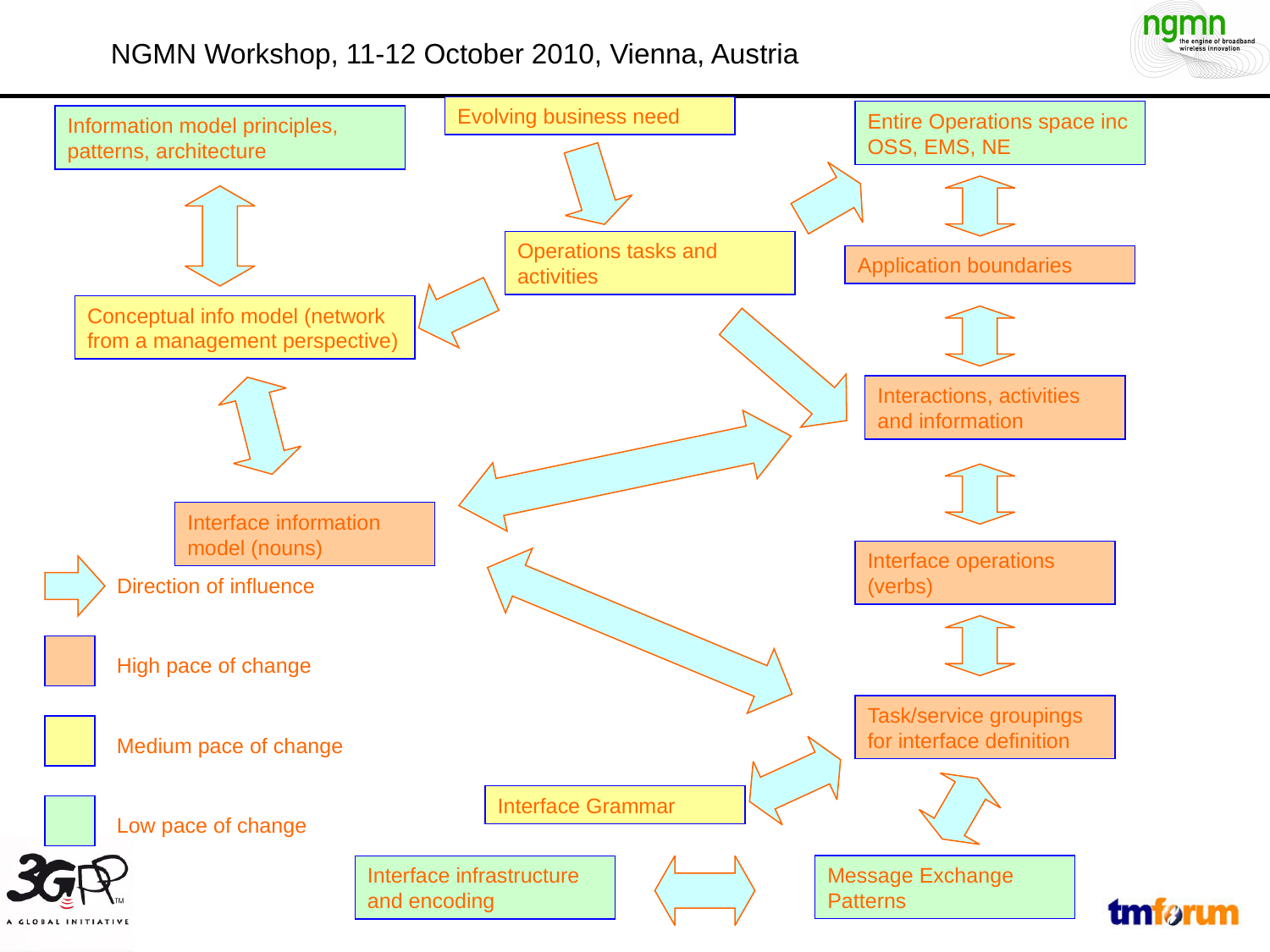

Evolving business need
Entire Operations space inc OSS, EMS, NE
Information model principles, patterns, architecture

Operations tasks and activities
Application boundaries

Conceptual info model (network from a management perspective)

Interactions, activities and information

Interface information model (nouns)
Interface operations (verbs)

Direction of influence

High pace of change
Task/service groupings for interface definition

Medium pace of change

Interface Grammar

Low pace of change

Message Exchange Patterns
Interface infrastructure and encoding